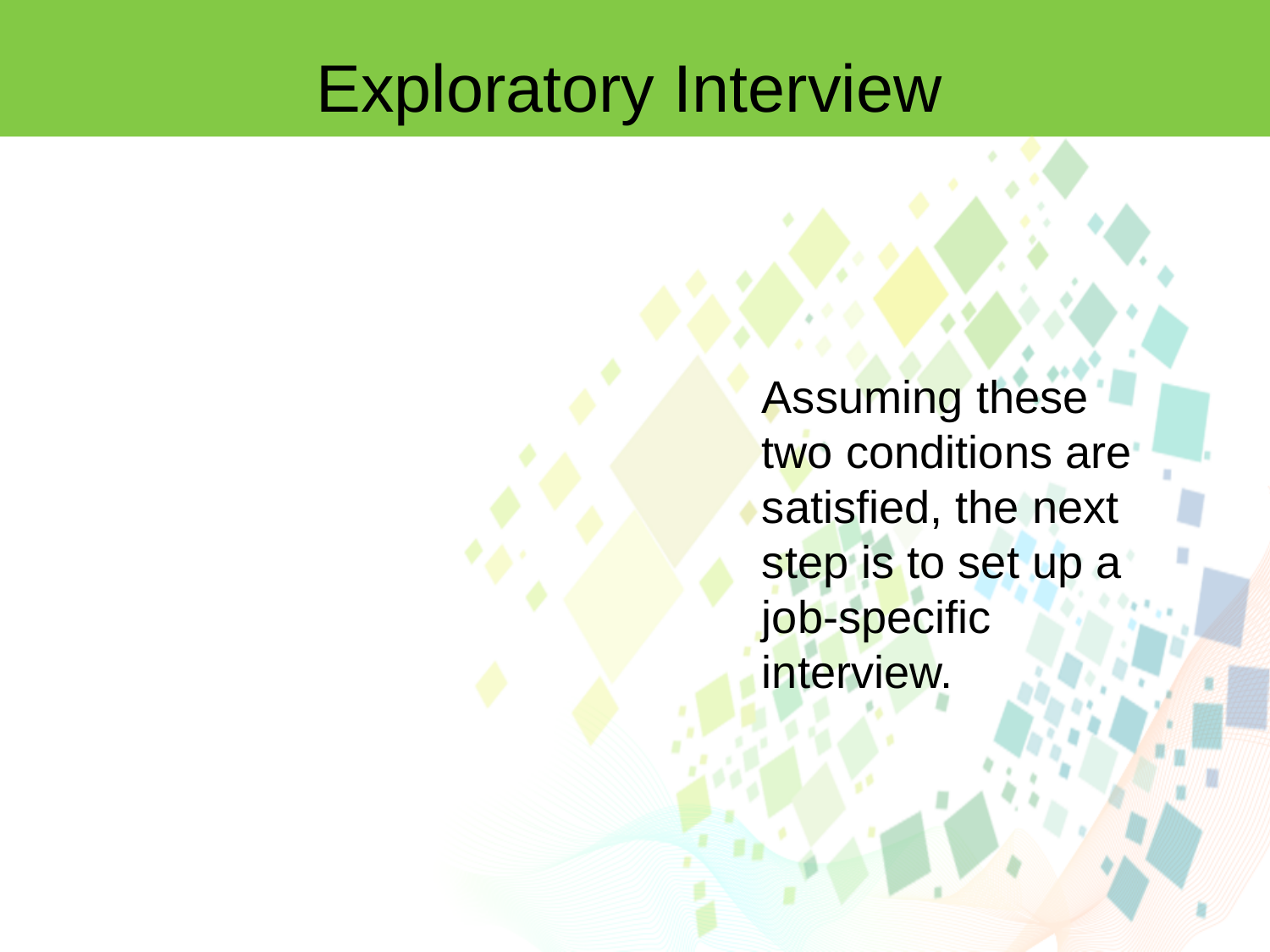

Exploratory Interview
Assuming these two conditions are satisfied, the next step is to set up a
job-specific interview.